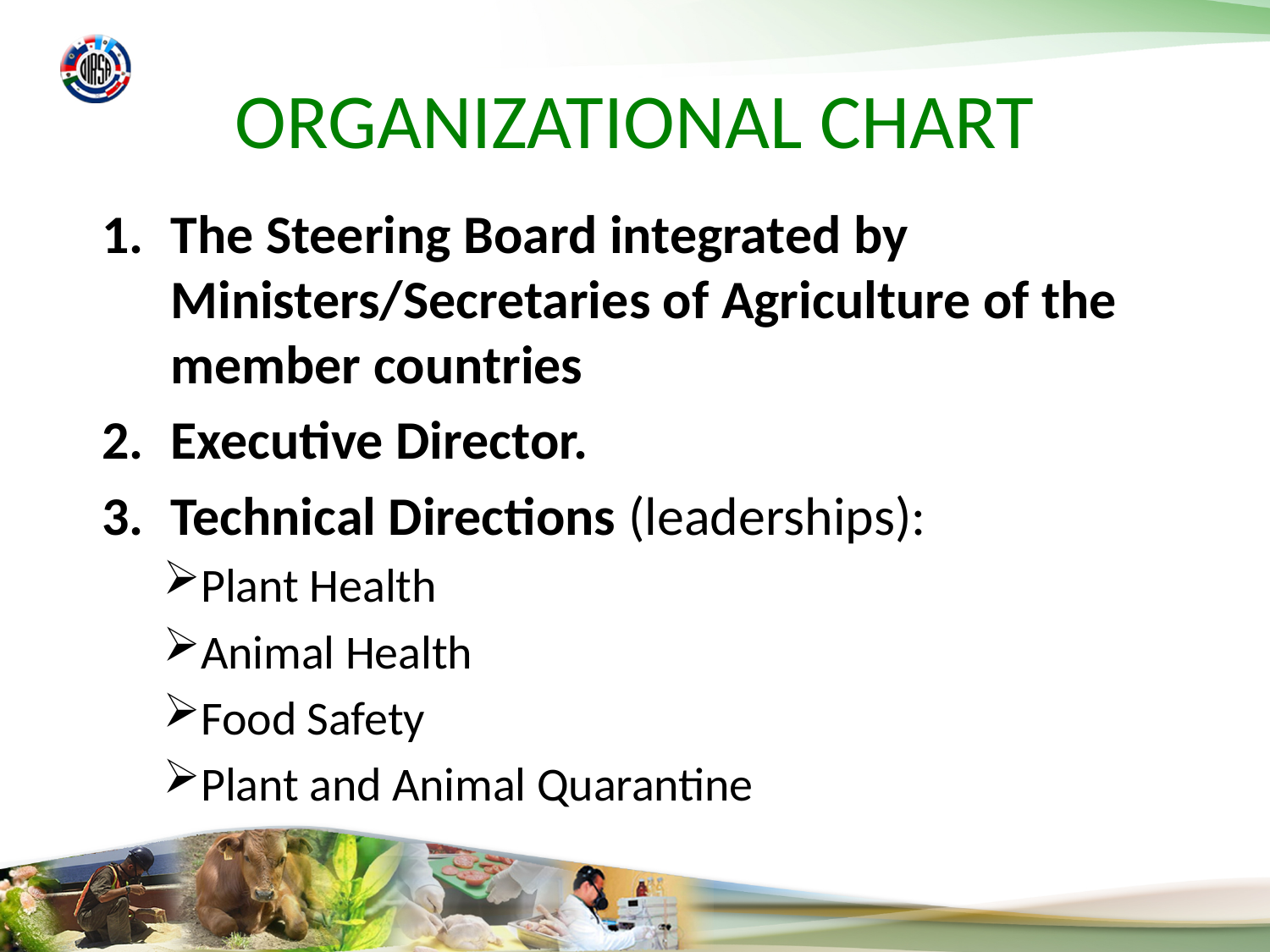

# Organizational Chart
The Steering Board integrated by Ministers/Secretaries of Agriculture of the member countries
Executive Director.
Technical Directions (leaderships):
Plant Health
Animal Health
Food Safety
Plant and Animal Quarantine